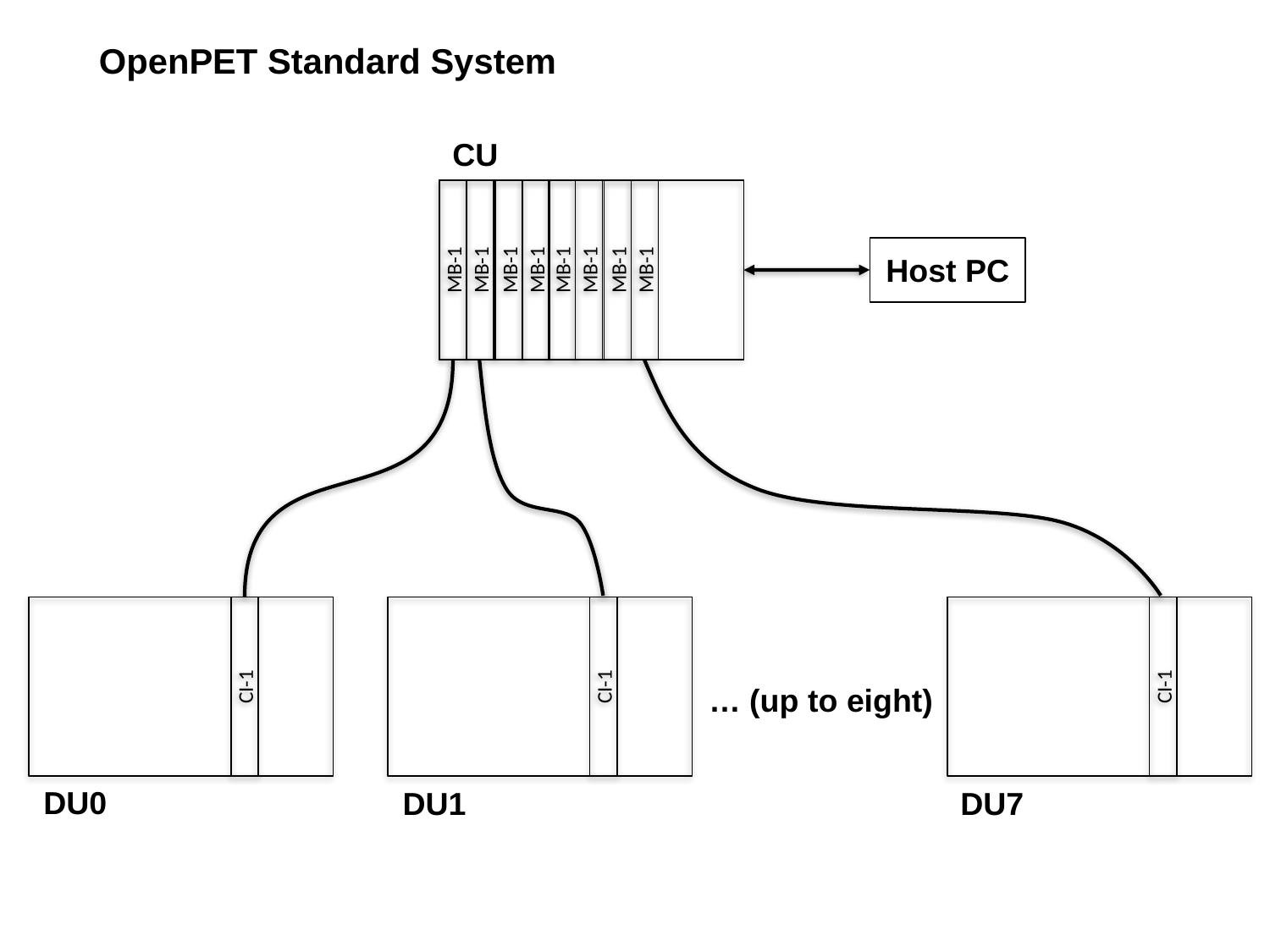

OpenPET Standard System
CU
MB-1

MB-1
MB-1
MB-1
MB-1
MB-1
MB-1
MB-1
Host PC

CI-1

CI-1

CI-1

… (up to eight)
DU0
DU1
DU7